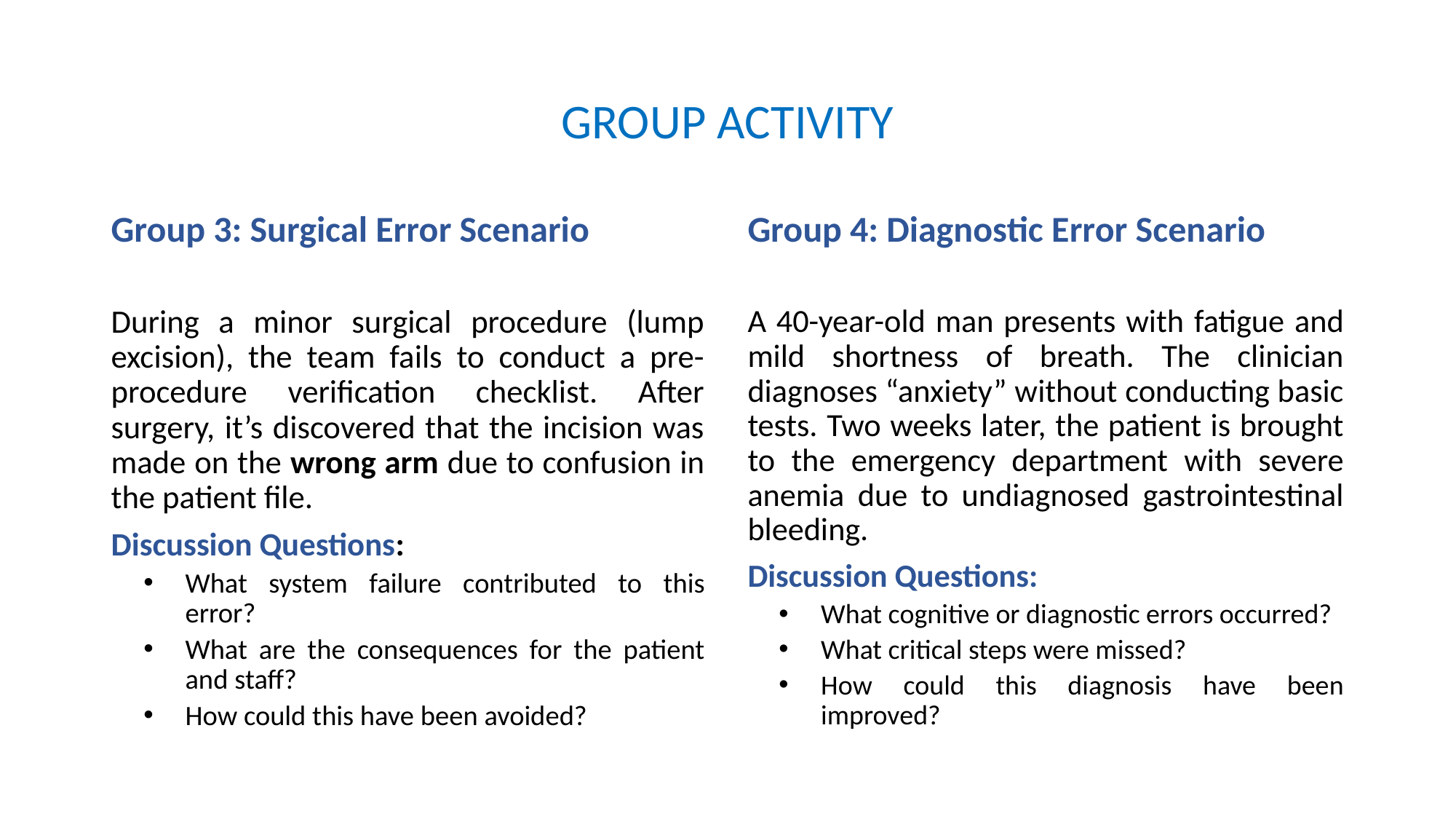

# GROUP ACTIVITY
Group 3: Surgical Error Scenario
Group 4: Diagnostic Error Scenario
During a minor surgical procedure (lump excision), the team fails to conduct a pre-procedure verification checklist. After surgery, it’s discovered that the incision was made on the wrong arm due to confusion in the patient file.
Discussion Questions:
What system failure contributed to this error?
What are the consequences for the patient and staff?
How could this have been avoided?

A 40-year-old man presents with fatigue and mild shortness of breath. The clinician diagnoses “anxiety” without conducting basic tests. Two weeks later, the patient is brought to the emergency department with severe anemia due to undiagnosed gastrointestinal bleeding.
Discussion Questions:
What cognitive or diagnostic errors occurred?
What critical steps were missed?
How could this diagnosis have been improved?